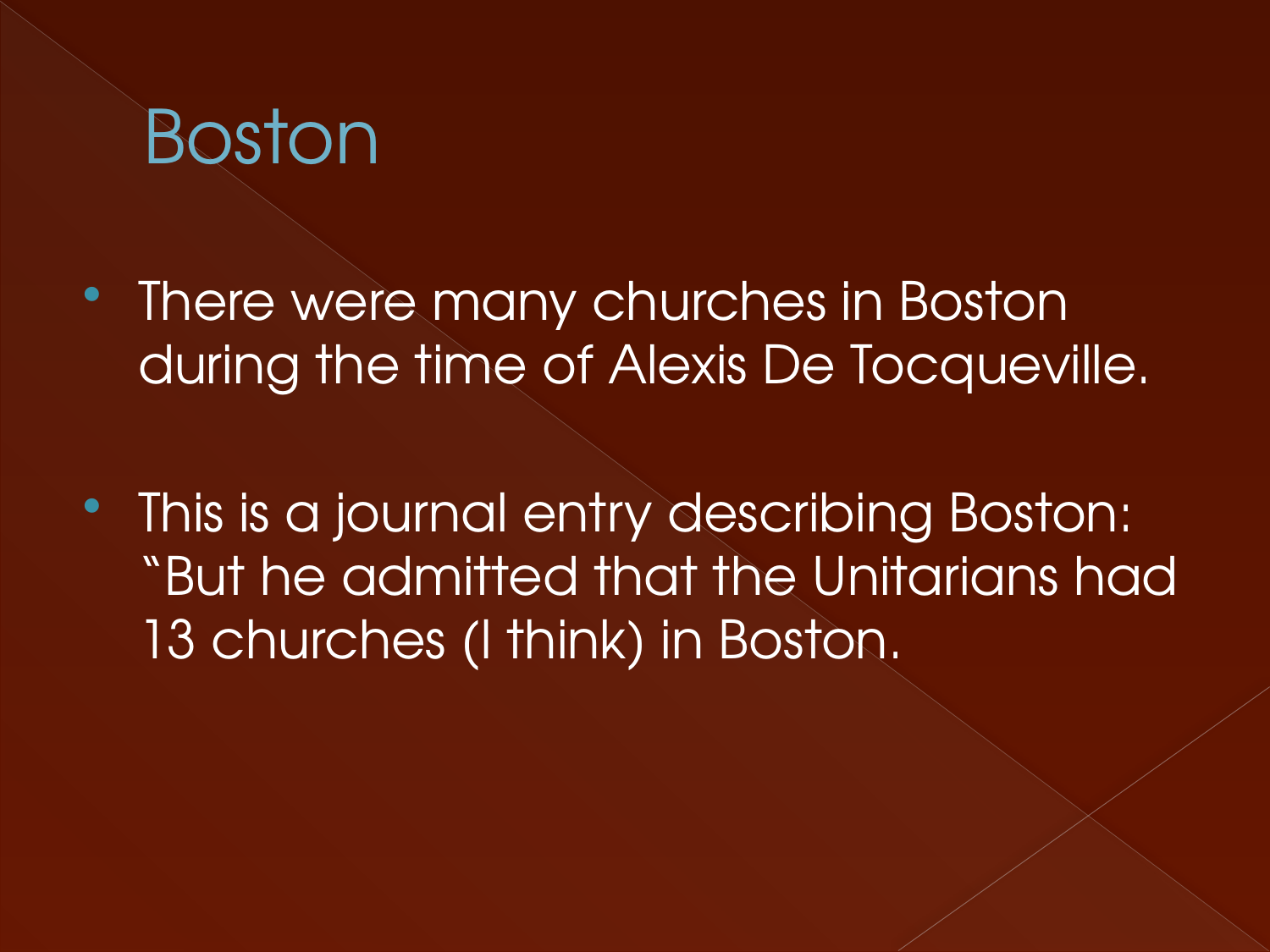

# Boston
There were many churches in Boston during the time of Alexis De Tocqueville.

This is a journal entry describing Boston:  “But he admitted that the Unitarians had 13 churches (I think) in Boston.